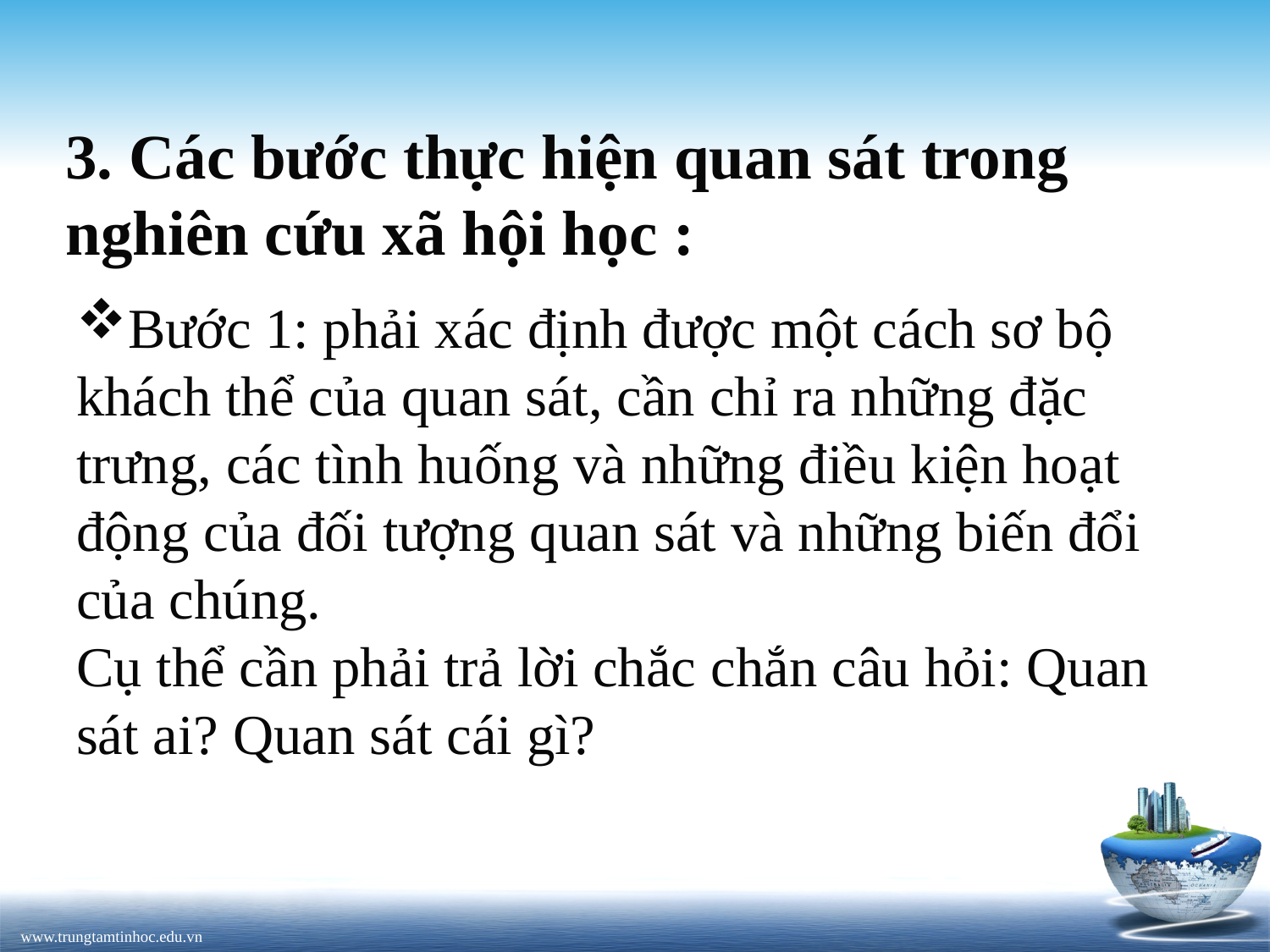

# 3. Các bước thực hiện quan sát trong nghiên cứu xã hội học :
Bước 1: phải xác định được một cách sơ bộ khách thể của quan sát, cần chỉ ra những đặc trưng, các tình huống và những điều kiện hoạt động của đối tượng quan sát và những biến đổi của chúng.
Cụ thể cần phải trả lời chắc chắn câu hỏi: Quan sát ai? Quan sát cái gì?